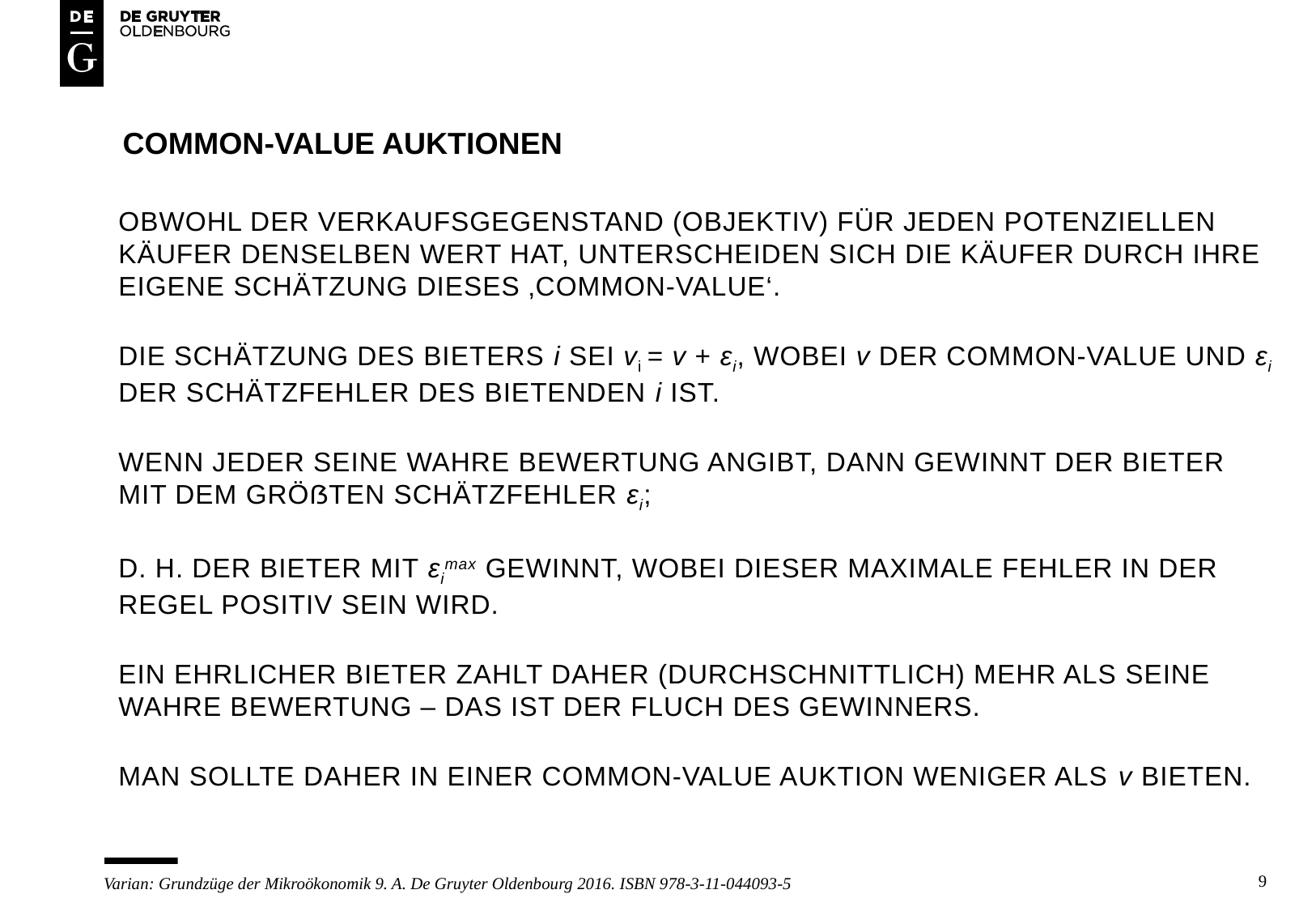

# Common-Value auktionen
Obwohl der verkaufsgegenstand (objektiv) für jeden potenziellen käufer denselben wert hat, unterscheiden sich die käufer durch ihre eigene schätzung dieses ‚common-value‘.
Die Schätzung des bieters i sei vi = v + ɛi, wobei v der common-value und ɛi der Schätzfehler des Bietenden i ist.
Wenn jeder seine wahre bewertung angibt, dann gewinnt der bieter mit dem größten schätzfehler ɛi;
d. h. Der bieter mit ɛimax gewinnt, wobei dieser maximale fehler in der regel positiv sein wird.
Ein ehrlicher bieter zahlt daher (durchschnittlich) mehr als seine wahre bewertung – das ist der fluch des gewinners.
Man sollte daher in einer common-value auktion weniger als v bieten.

9
Varian: Grundzüge der Mikroökonomik 9. A. De Gruyter Oldenbourg 2016. ISBN 978-3-11-044093-5